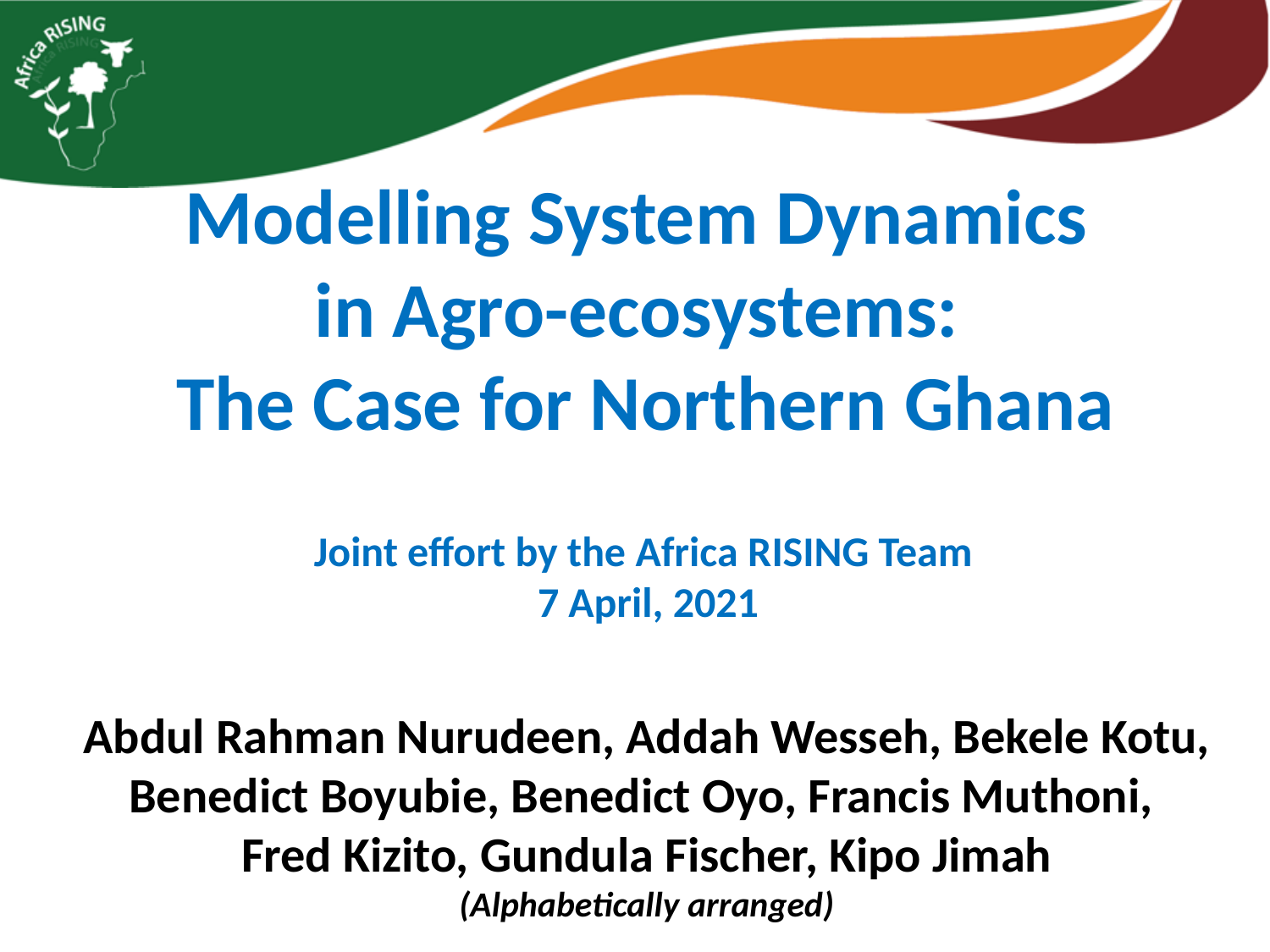

Modelling System Dynamics
in Agro-ecosystems:
The Case for Northern Ghana
Joint effort by the Africa RISING Team
7 April, 2021
Abdul Rahman Nurudeen, Addah Wesseh, Bekele Kotu, Benedict Boyubie, Benedict Oyo, Francis Muthoni,
Fred Kizito, Gundula Fischer, Kipo Jimah
(Alphabetically arranged)